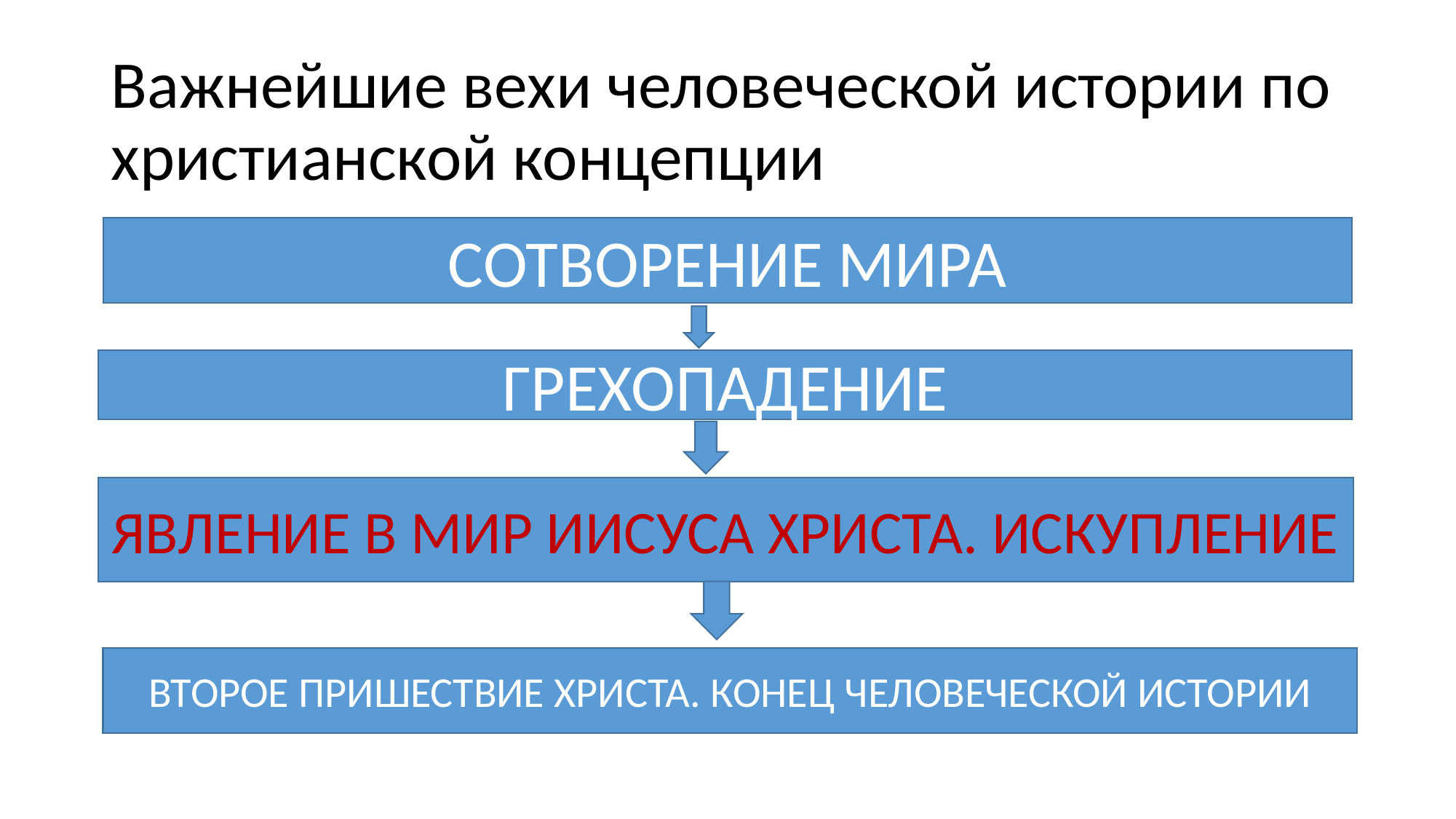

# Важнейшие вехи человеческой истории по христианской концепции

СОТВОРЕНИЕ МИРА

ГРЕХОПАДЕНИЕ

ЯВЛЕНИЕ В МИР ИИСУСА ХРИСТА. ИСКУПЛЕНИЕ

ВТОРОЕ ПРИШЕСТВИЕ ХРИСТА. КОНЕЦ ЧЕЛОВЕЧЕСКОЙ ИСТОРИИ